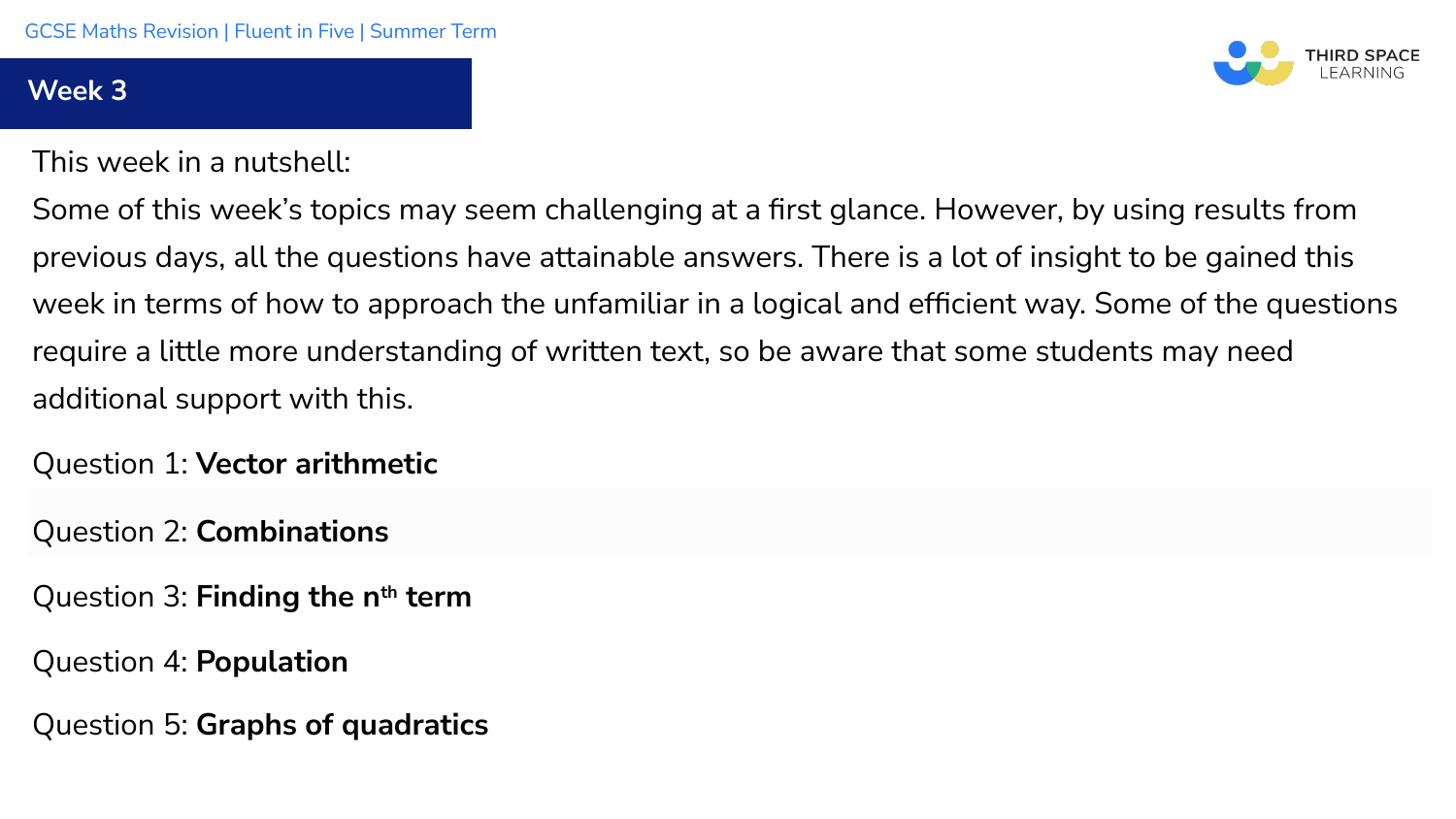

Week 3
| This week in a nutshell: Some of this week’s topics may seem challenging at a first glance. However, by using results from previous days, all the questions have attainable answers. There is a lot of insight to be gained this week in terms of how to approach the unfamiliar in a logical and efficient way. Some of the questions require a little more understanding of written text, so be aware that some students may need additional support with this. |
| --- |
| Question 1: Vector arithmetic |
| Question 2: Combinations |
| Question 3: Finding the nth term |
| Question 4: Population |
| Question 5: Graphs of quadratics |